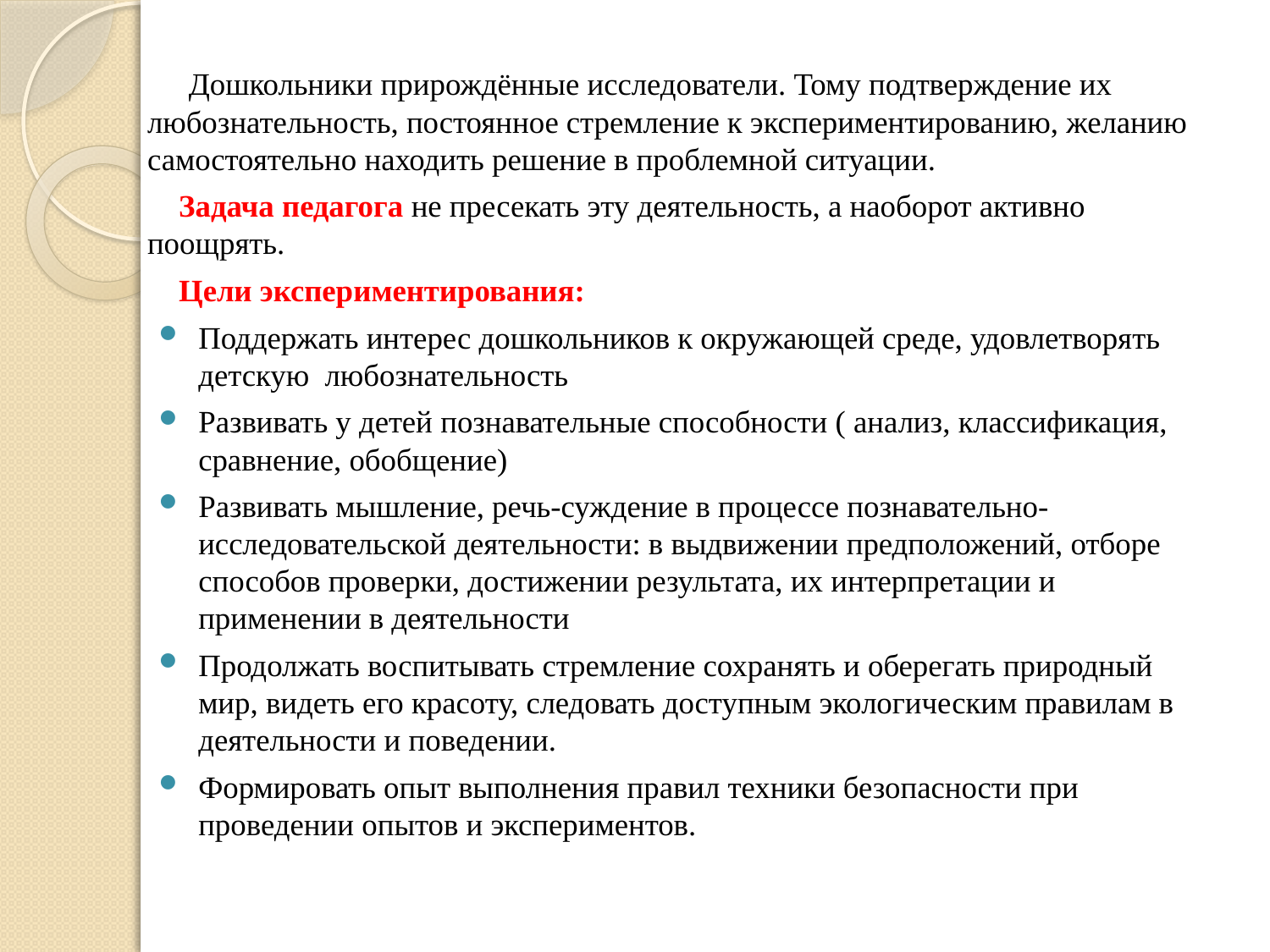

Дошкольники прирождённые исследователи. Тому подтверждение их любознательность, постоянное стремление к экспериментированию, желанию самостоятельно находить решение в проблемной ситуации.
    Задача педагога не пресекать эту деятельность, а наоборот активно поощрять.
    Цели экспериментирования:
Поддержать интерес дошкольников к окружающей среде, удовлетворять детскую  любознательность
Развивать у детей познавательные способности ( анализ, классификация, сравнение, обобщение)
Развивать мышление, речь-суждение в процессе познавательно-исследовательской деятельности: в выдвижении предположений, отборе способов проверки, достижении результата, их интерпретации и применении в деятельности
Продолжать воспитывать стремление сохранять и оберегать природный мир, видеть его красоту, следовать доступным экологическим правилам в деятельности и поведении.
Формировать опыт выполнения правил техники безопасности при проведении опытов и экспериментов.